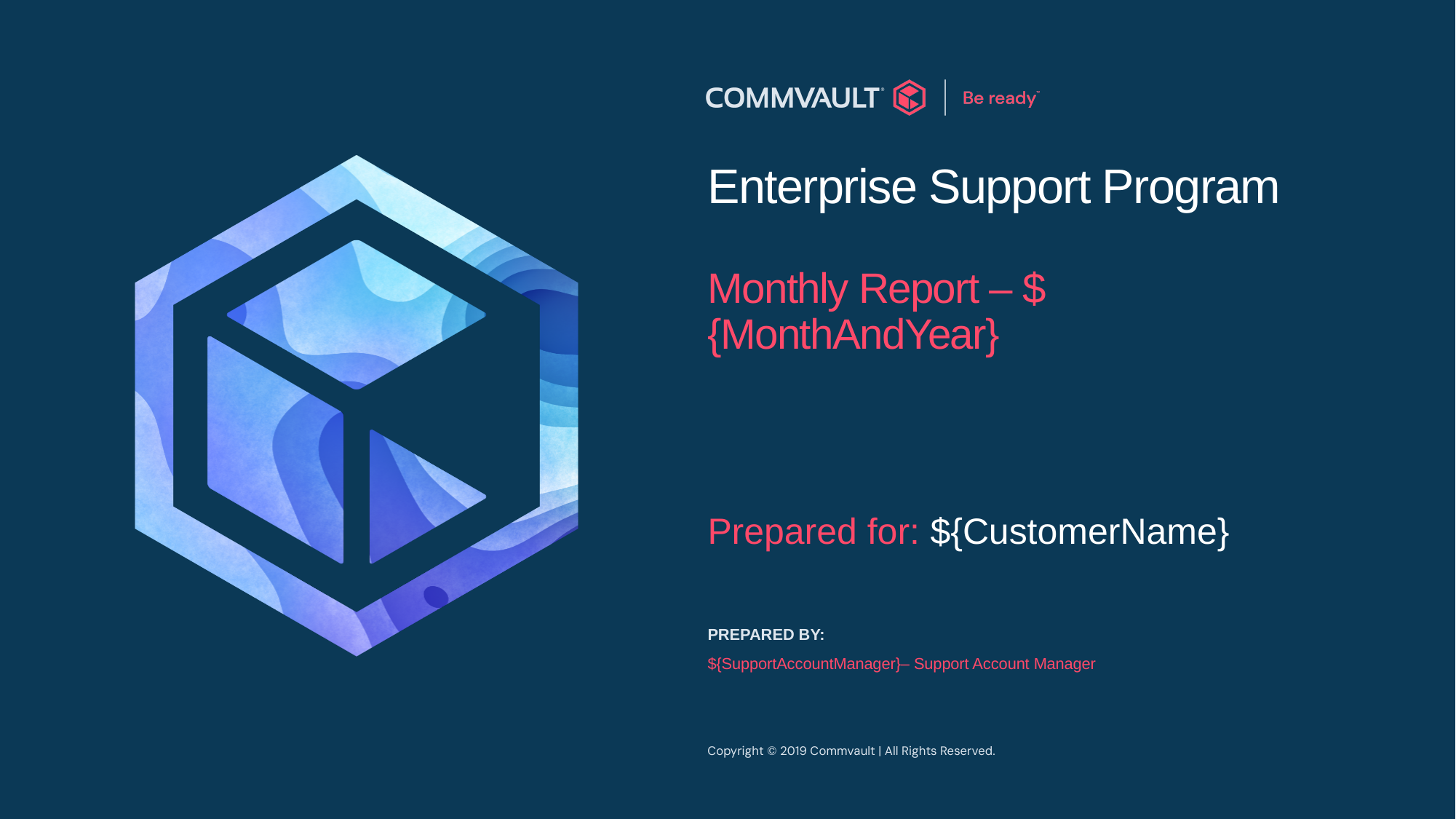

# Enterprise Support Program Monthly Report – ${MonthAndYear}
Prepared for: ${CustomerName}
PREPARED BY:

${SupportAccountManager}– Support Account Manager